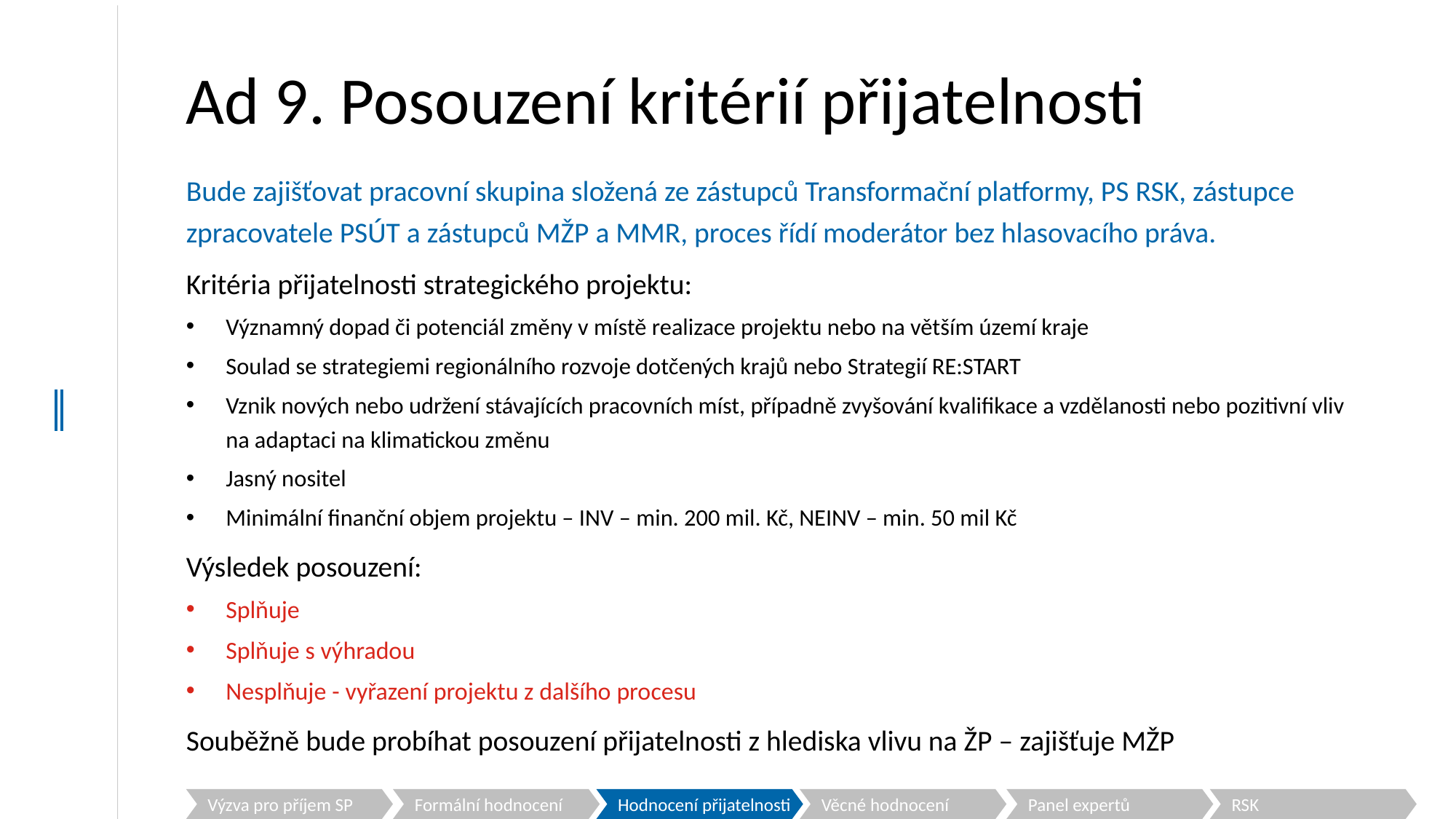

# Ad 9. Posouzení kritérií přijatelnosti
Bude zajišťovat pracovní skupina složená ze zástupců Transformační platformy, PS RSK, zástupce zpracovatele PSÚT a zástupců MŽP a MMR, proces řídí moderátor bez hlasovacího práva.
Kritéria přijatelnosti strategického projektu:
Významný dopad či potenciál změny v místě realizace projektu nebo na větším území kraje
Soulad se strategiemi regionálního rozvoje dotčených krajů nebo Strategií RE:START
Vznik nových nebo udržení stávajících pracovních míst, případně zvyšování kvalifikace a vzdělanosti nebo pozitivní vliv na adaptaci na klimatickou změnu
Jasný nositel
Minimální finanční objem projektu – INV – min. 200 mil. Kč, NEINV – min. 50 mil Kč
Výsledek posouzení:
Splňuje
Splňuje s výhradou
Nesplňuje - vyřazení projektu z dalšího procesu
Souběžně bude probíhat posouzení přijatelnosti z hlediska vlivu na ŽP – zajišťuje MŽP

Formální hodnocení
Hodnocení přijatelnosti
Panel expertů
RSK
Výzva pro příjem SP
Věcné hodnocení